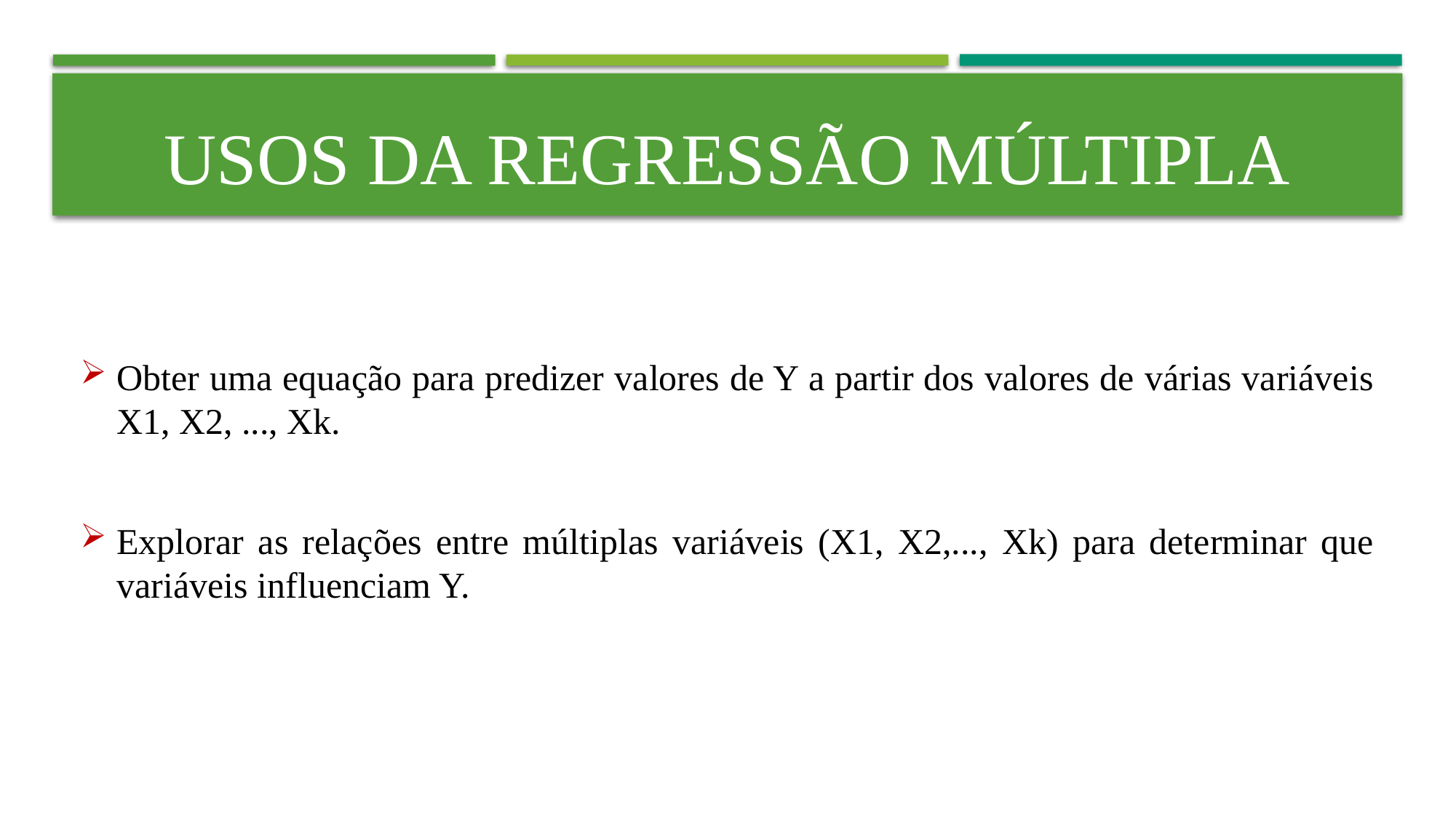

# USOS DA REGRESSÃO MÚLTIPLA
Obter uma equação para predizer valores de Y a partir dos valores de várias variáveis X1, X2, ..., Xk.

Explorar as relações entre múltiplas variáveis (X1, X2,..., Xk) para determinar que variáveis influenciam Y.